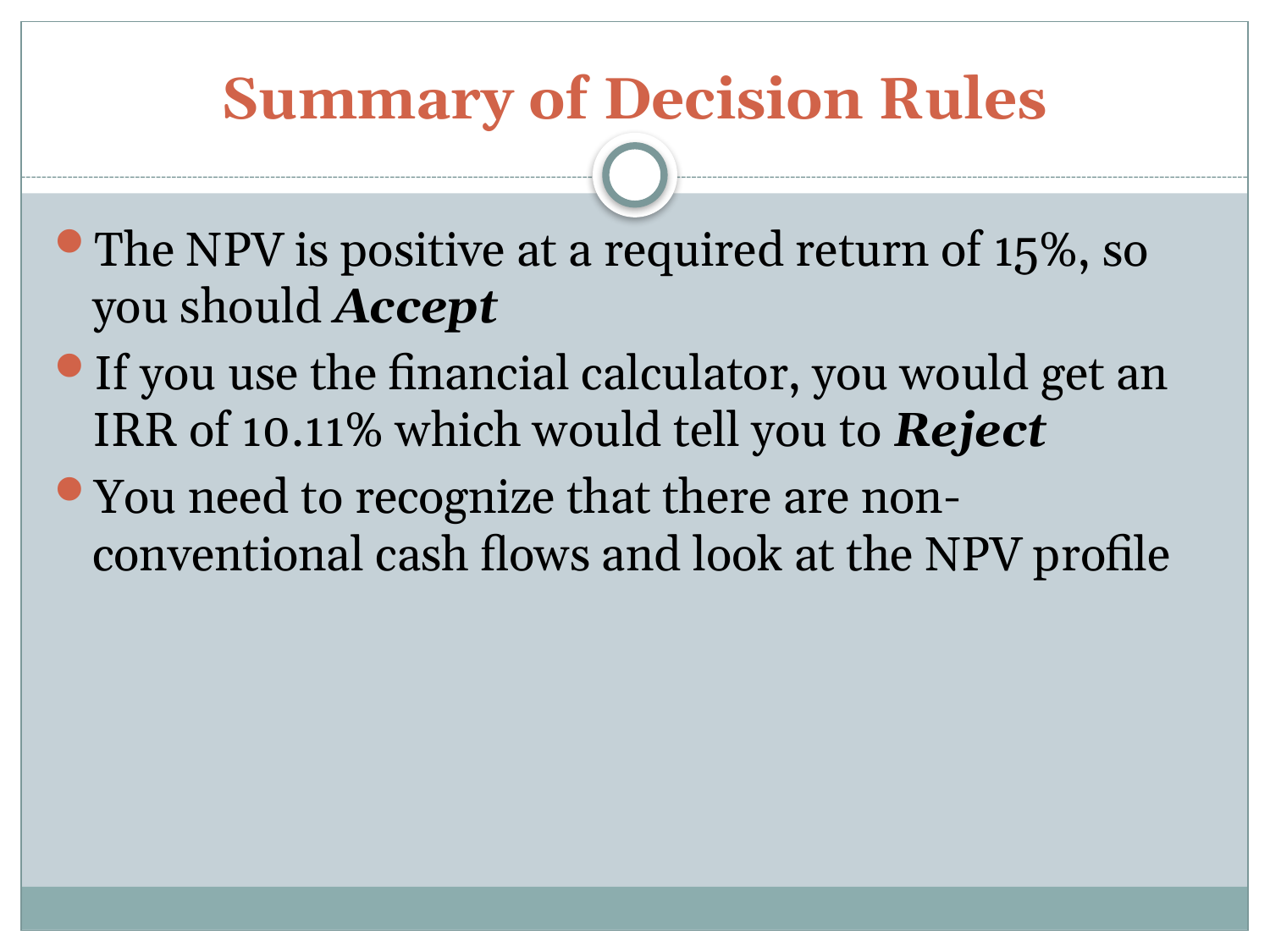

# Summary of Decision Rules
The NPV is positive at a required return of 15%, so you should Accept
If you use the financial calculator, you would get an IRR of 10.11% which would tell you to Reject
You need to recognize that there are non-conventional cash flows and look at the NPV profile